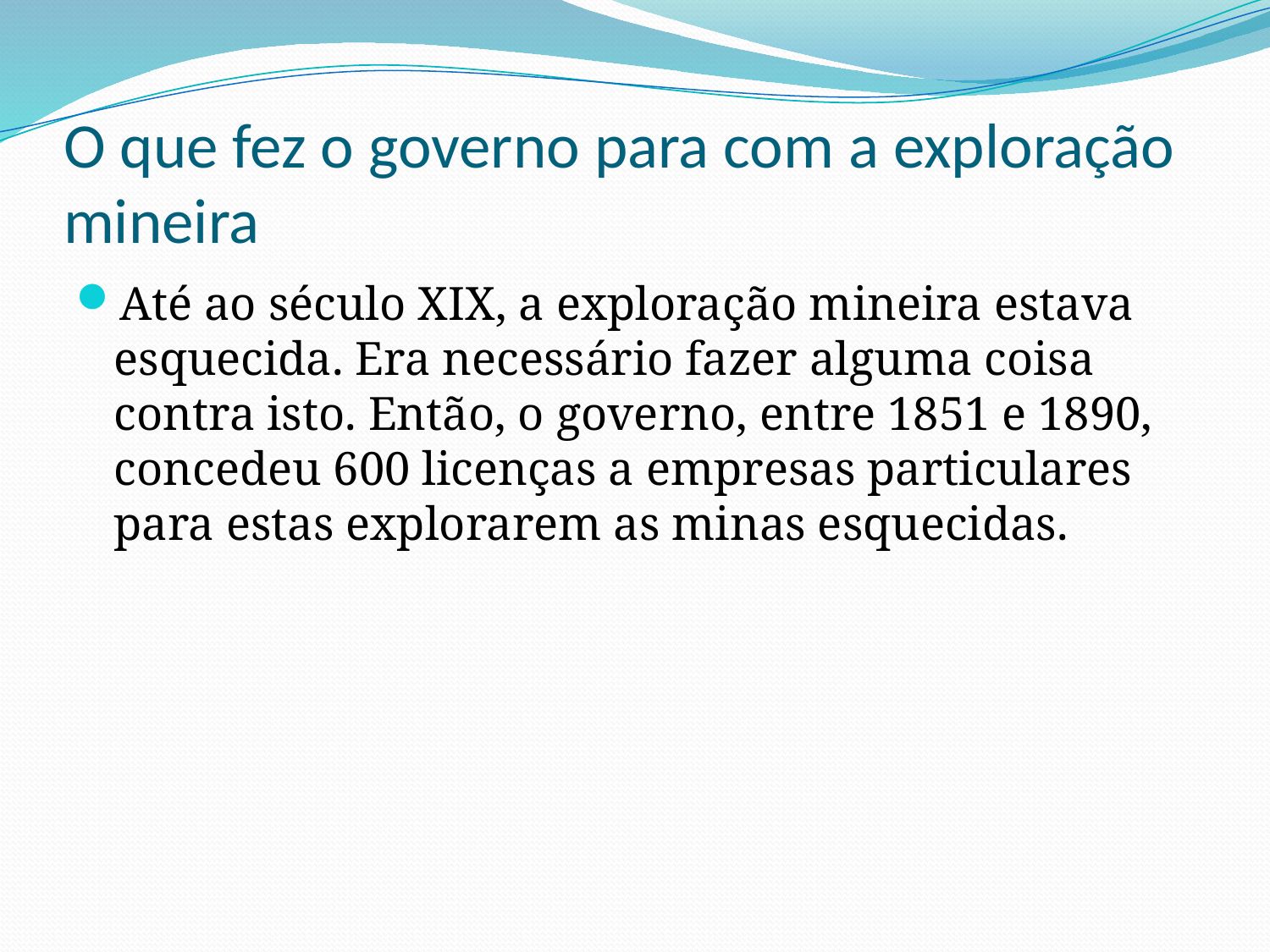

# O que fez o governo para com a exploração mineira
Até ao século XIX, a exploração mineira estava esquecida. Era necessário fazer alguma coisa contra isto. Então, o governo, entre 1851 e 1890, concedeu 600 licenças a empresas particulares para estas explorarem as minas esquecidas.